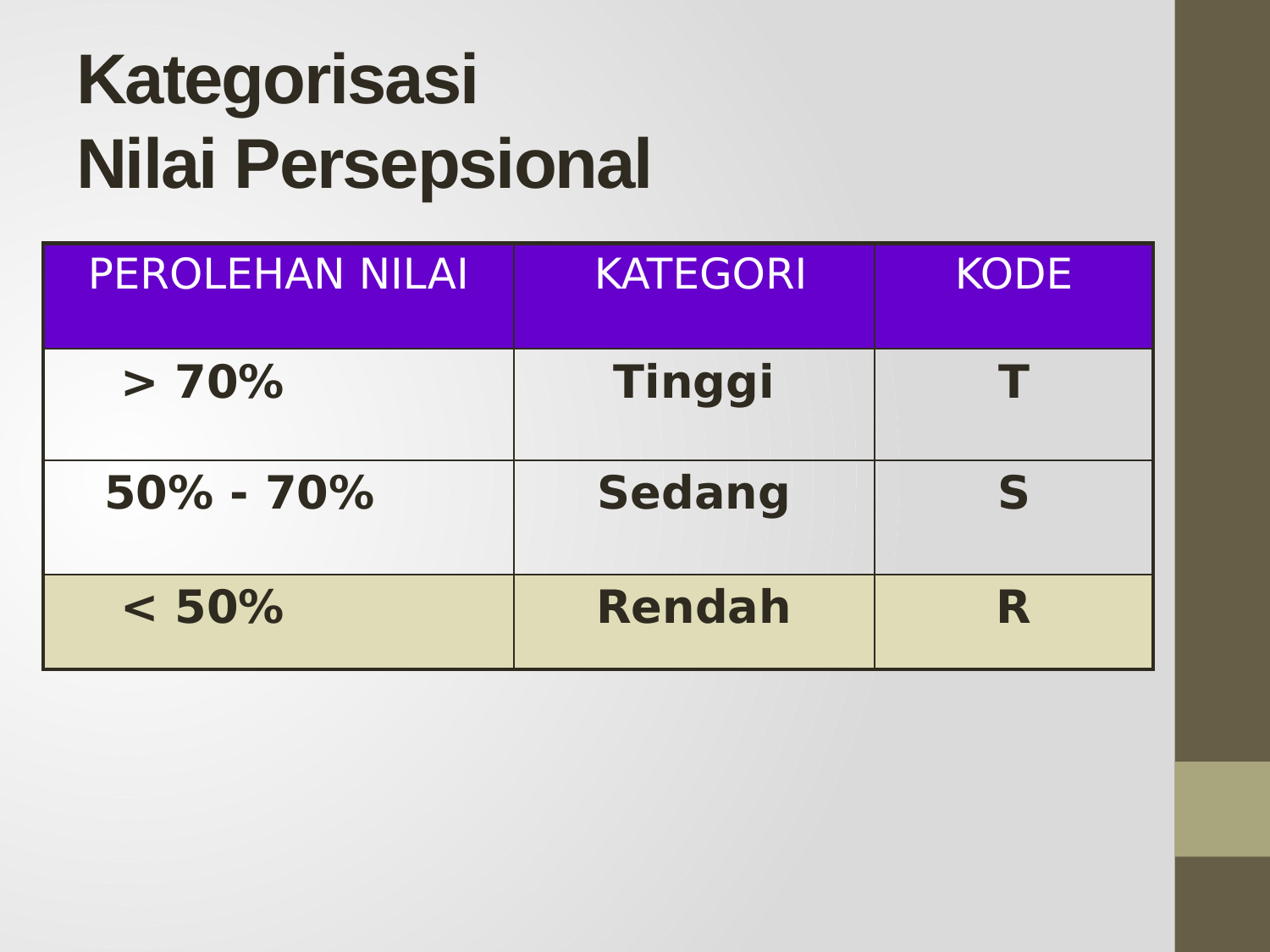

# Kategorisasi Nilai Persepsional

| PEROLEHAN NILAI | KATEGORI | KODE |
| --- | --- | --- |
| > 70% | Tinggi | T |
| 50% - 70% | Sedang | S |
| < 50% | Rendah | R |